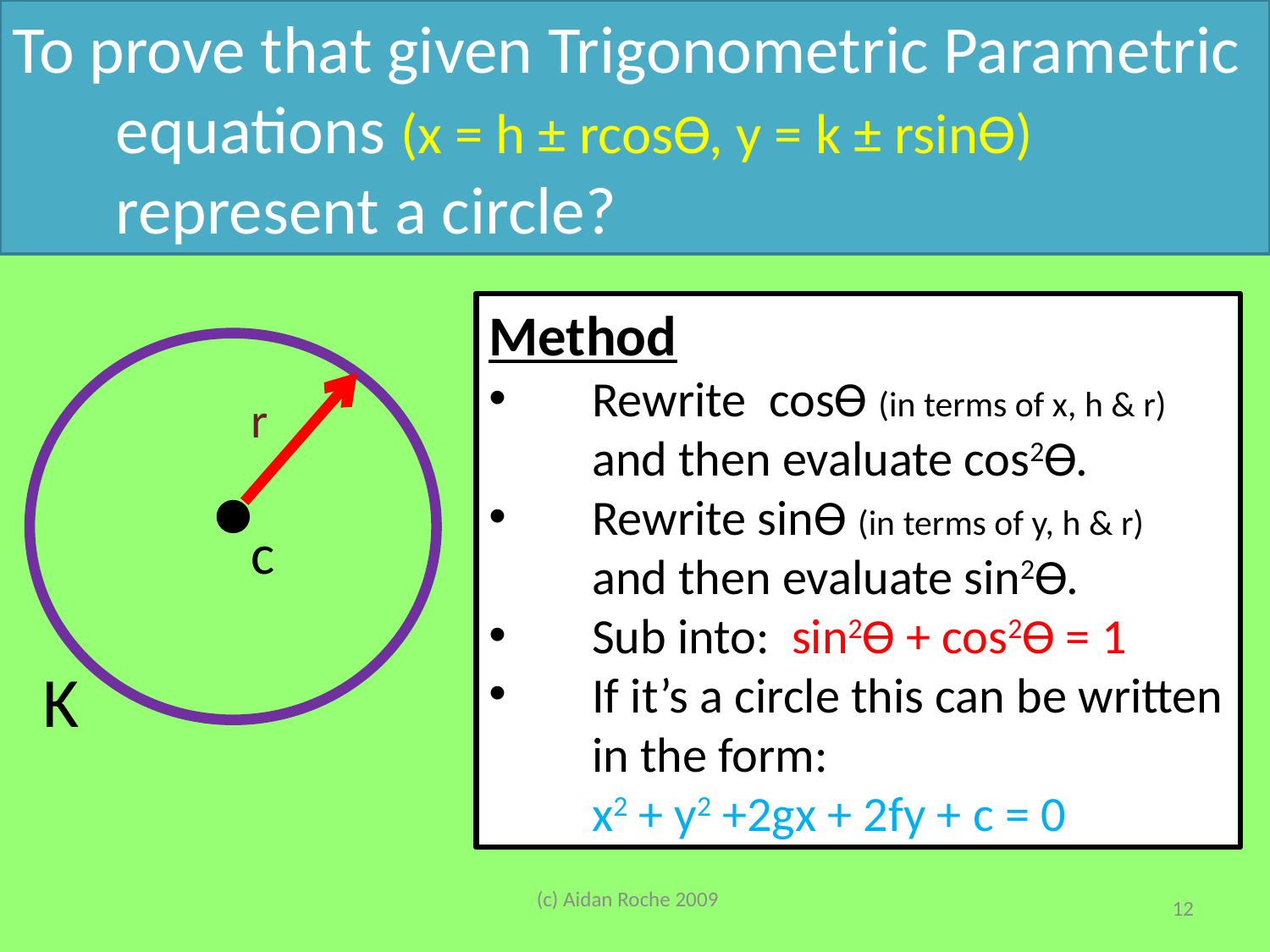

To prove that given Trigonometric Parametric equations (x = h ± rcosѲ, y = k ± rsinѲ) represent a circle?
Method
Rewrite  cosѲ (in terms of x, h & r) and then evaluate cos2Ѳ.
Rewrite sinѲ (in terms of y, h & r) and then evaluate sin2Ѳ.
Sub into:  sin2Ѳ + cos2Ѳ = 1
If it’s a circle this can be written in the form:
	x2 + y2 +2gx + 2fy + c = 0

r

c
K
(c) Aidan Roche 2009
12